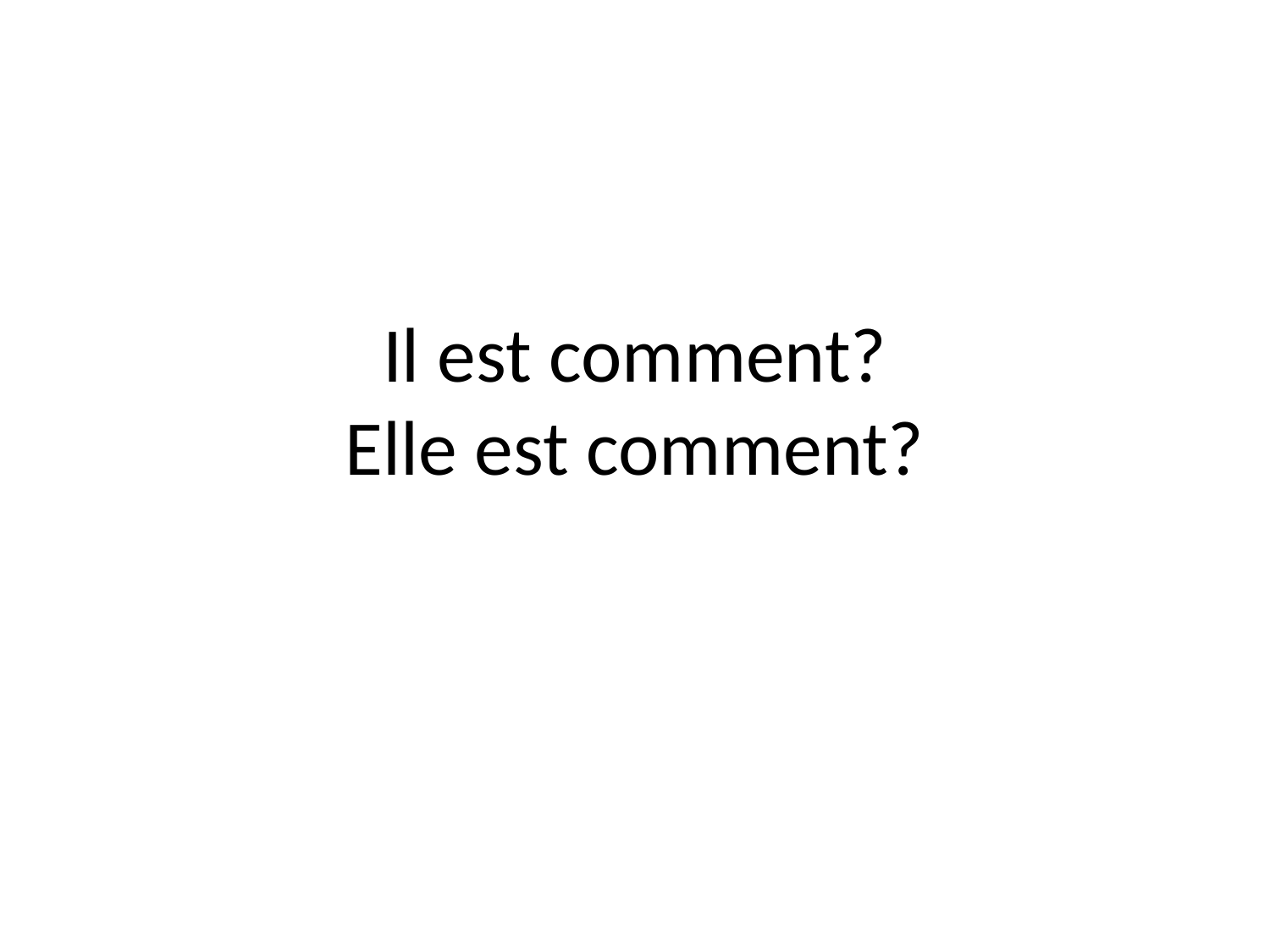

# Il est comment? Elle est comment?